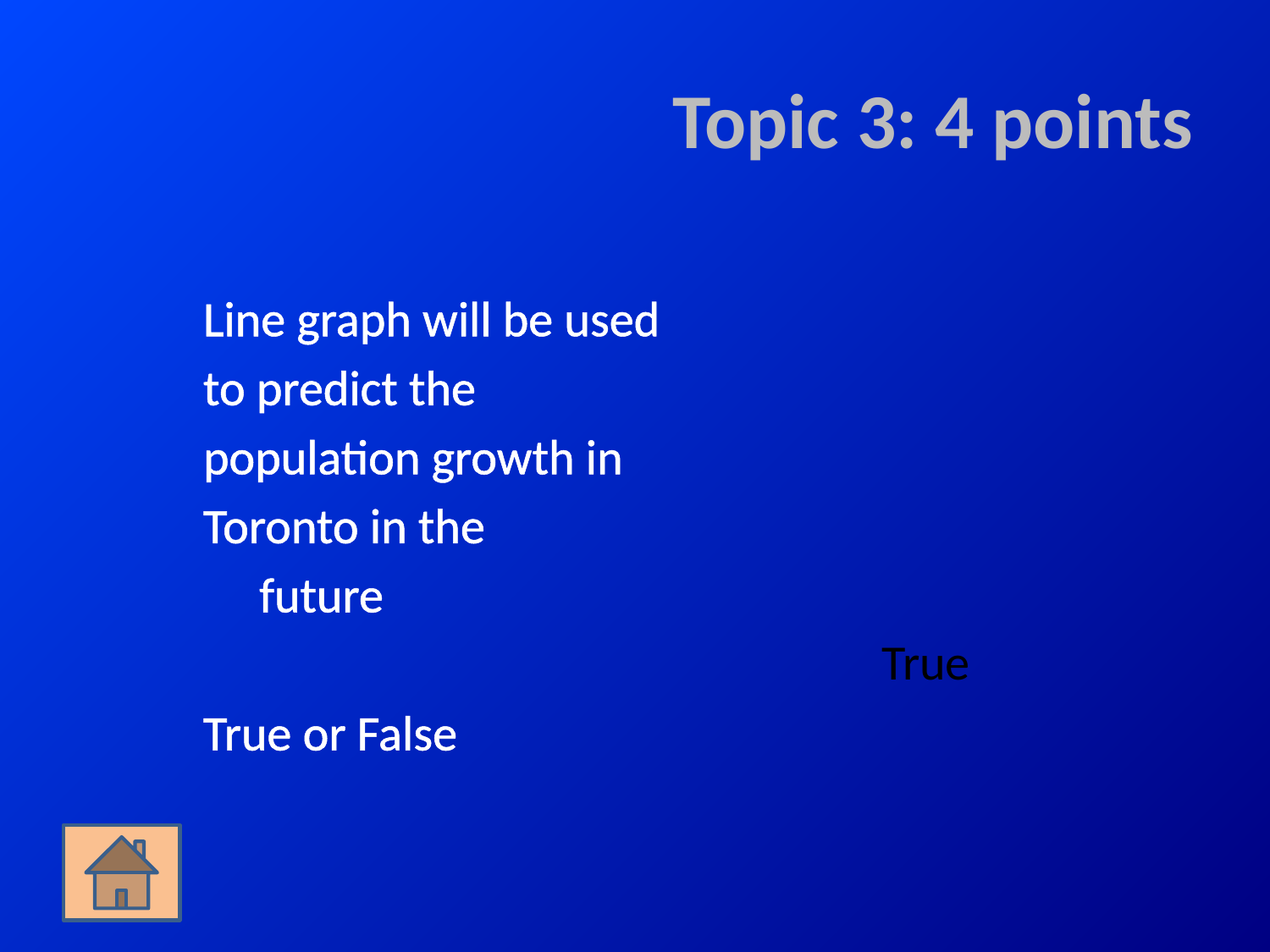

# Topic 3: 4 points

Line graph will be used
to predict the
population growth in
Toronto in the
     future

True or False
True